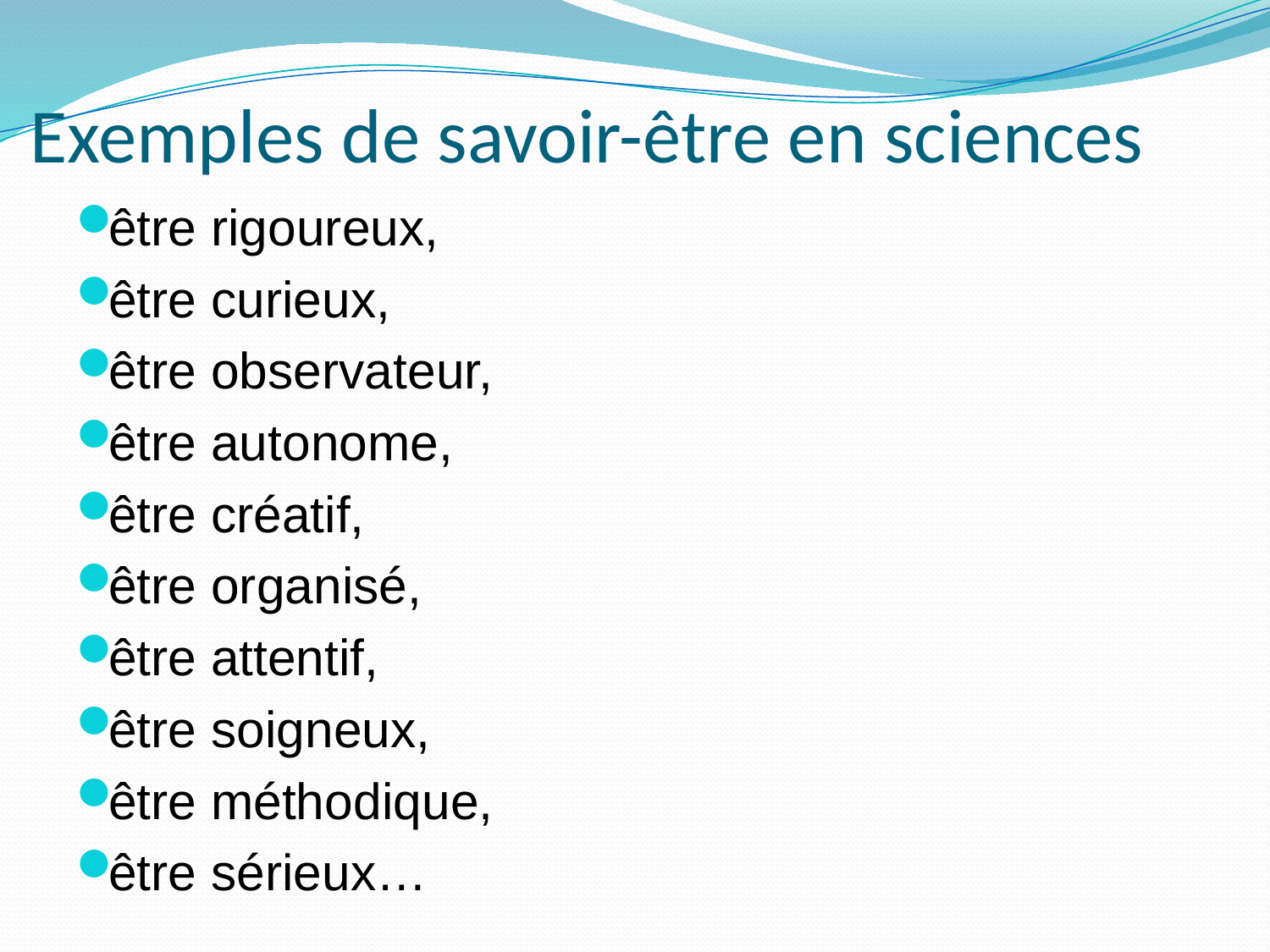

# Exemples de savoir-être en sciences
être rigoureux,
être curieux,
être observateur,
être autonome,
être créatif,
être organisé,
être attentif,
être soigneux,
être méthodique,
être sérieux…